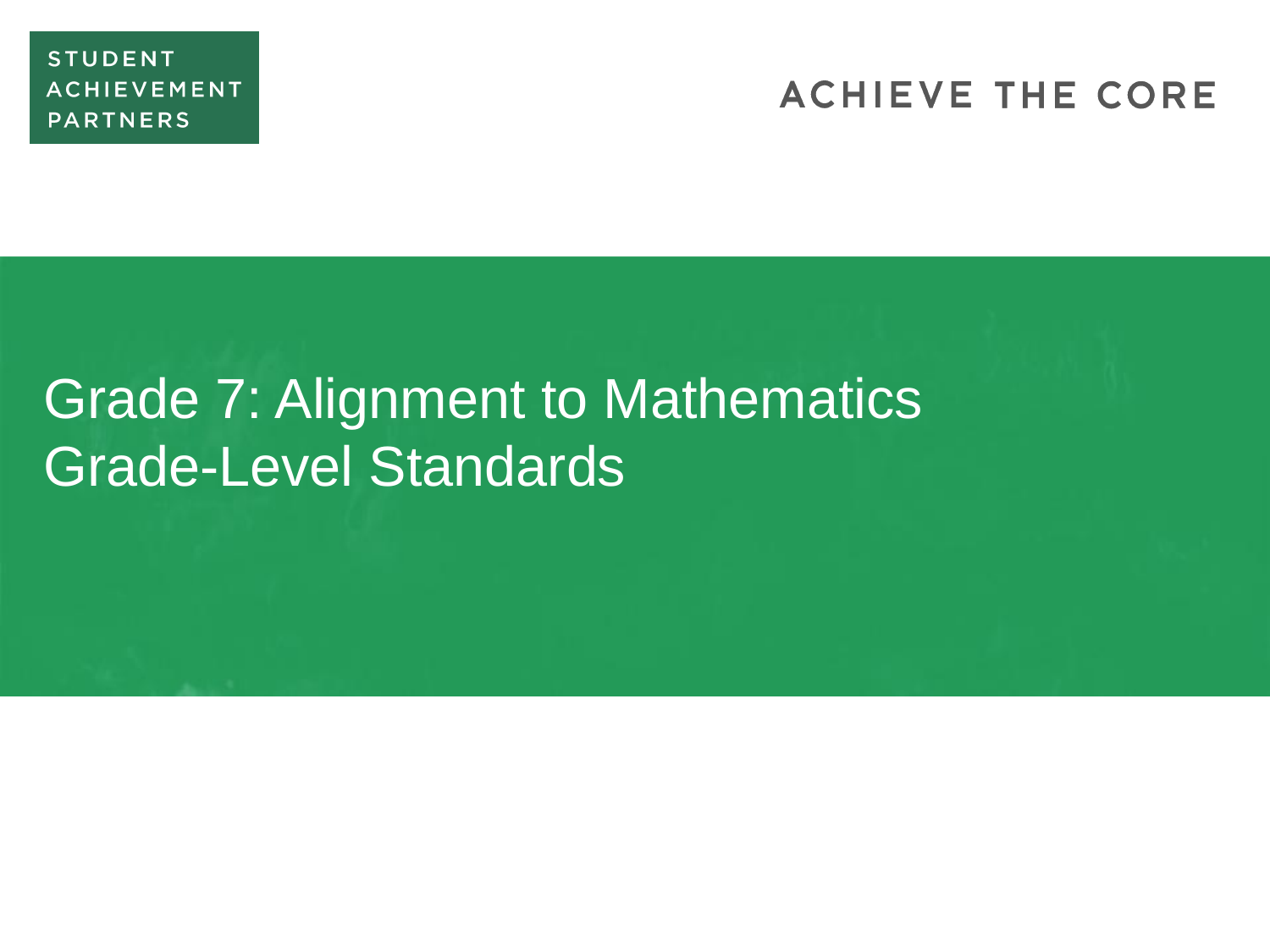

# Grade 7: Alignment to Mathematics Grade-Level Standards